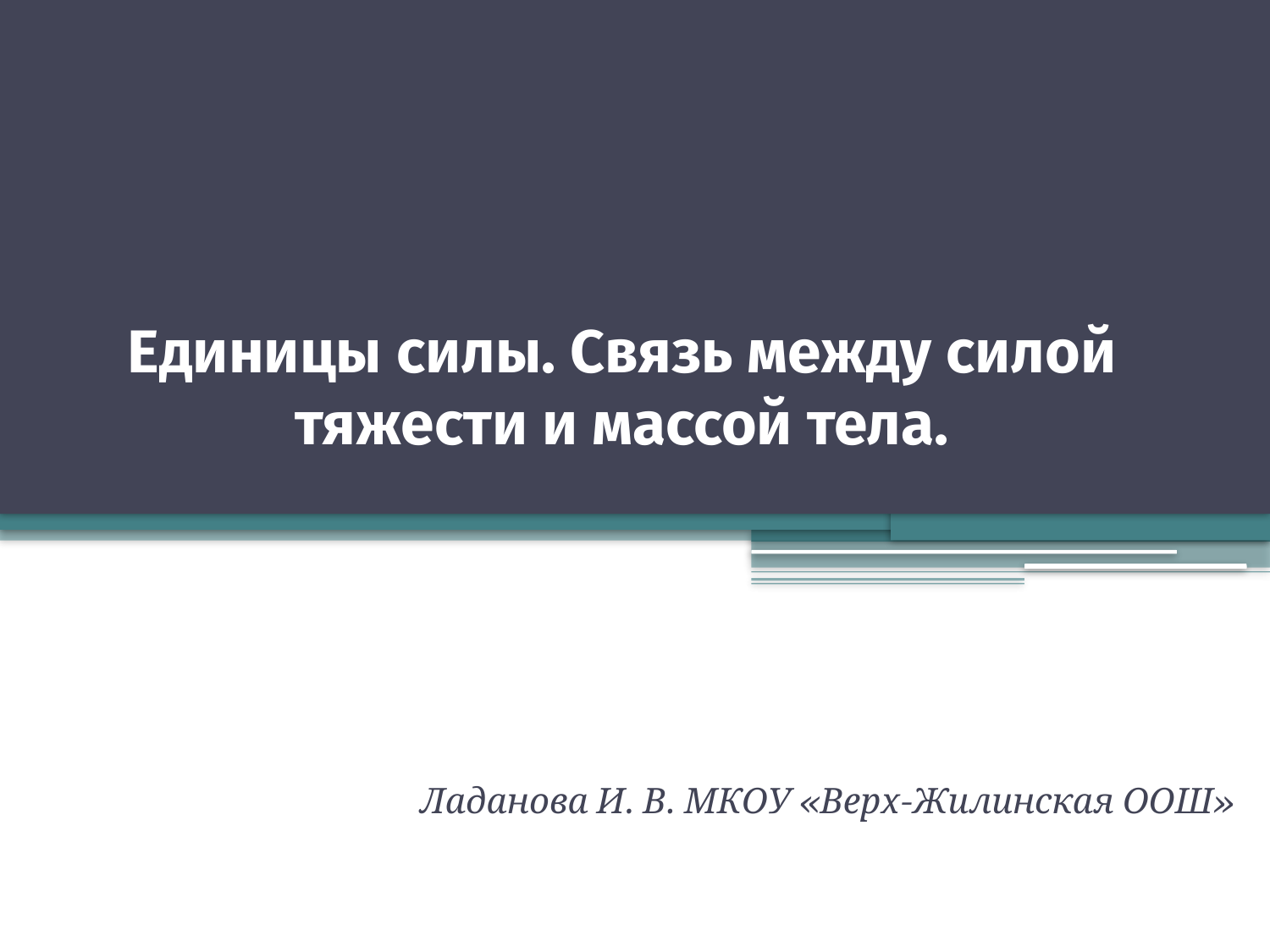

# Единицы силы. Связь между силой тяжести и массой тела.

Ладанова И. В. МКОУ «Верх-Жилинская ООШ»